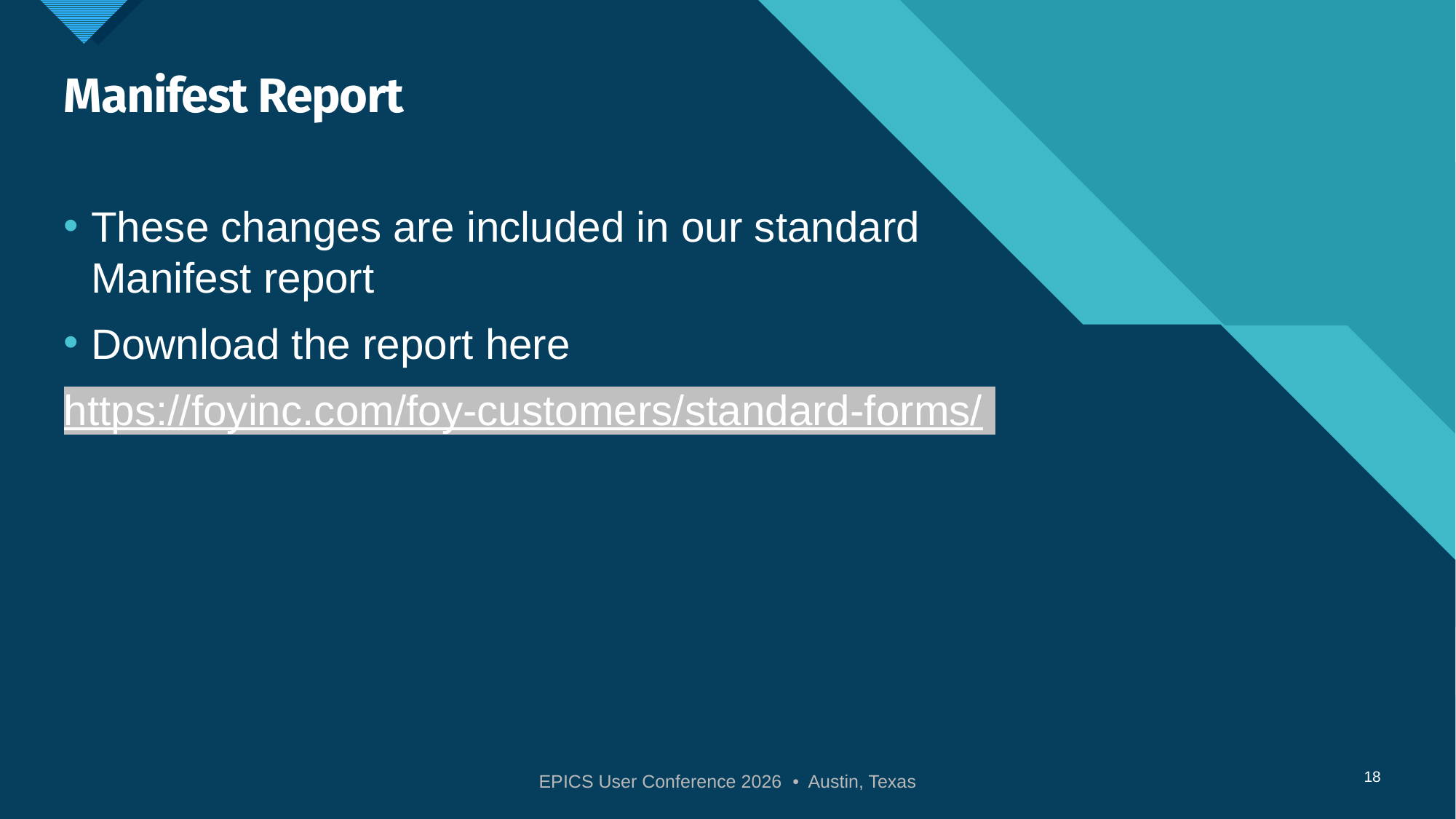

# Manifest Report
These changes are included in our standard Manifest report
Download the report here
https://foyinc.com/foy-customers/standard-forms/
18
EPICS User Conference 2026  •  Austin, Texas